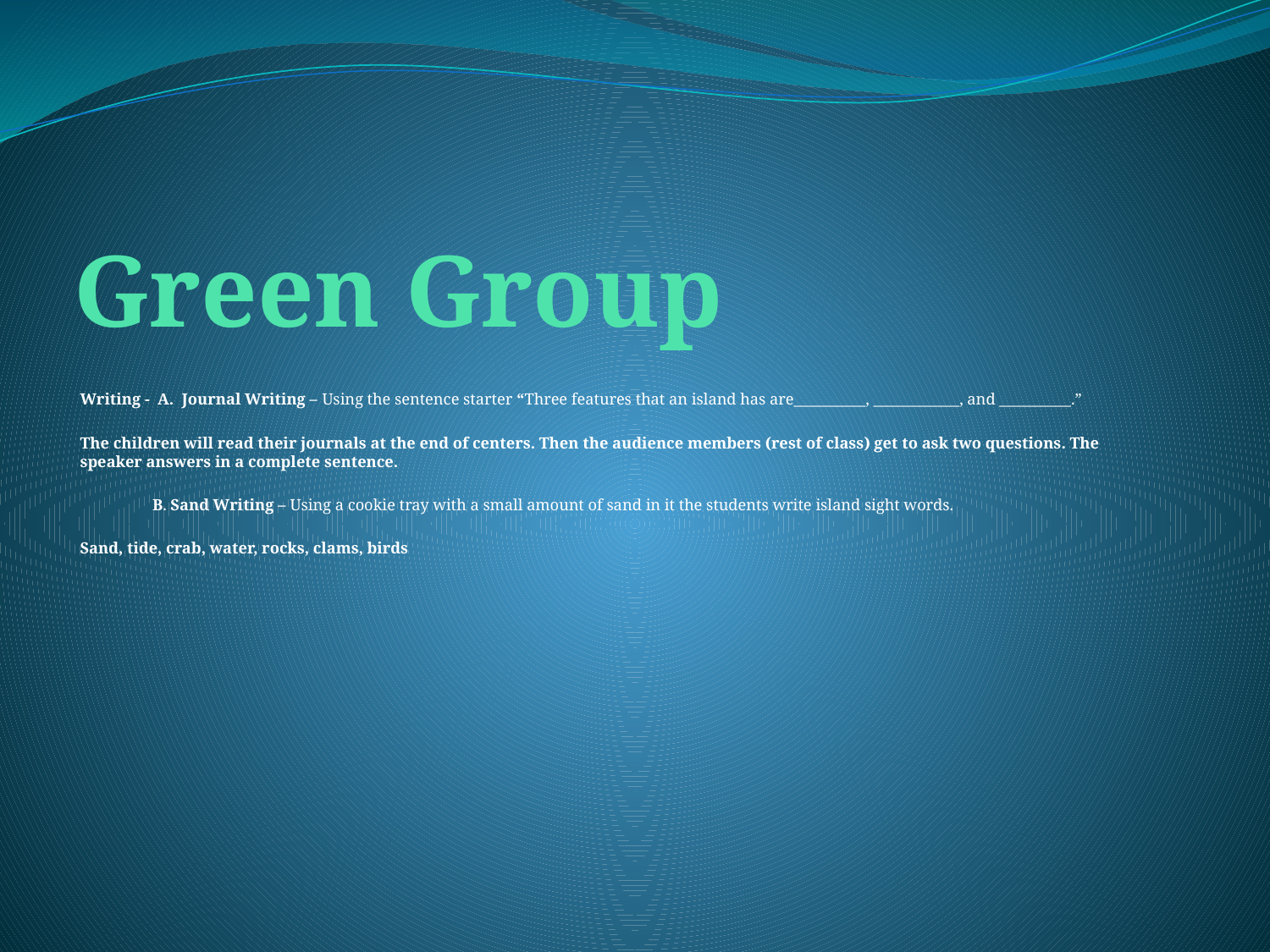

# Green Group

Writing -  A.  Journal Writing – Using the sentence starter “Three features that an island has are__________, ____________, and __________.”

The children will read their journals at the end of centers. Then the audience members (rest of class) get to ask two questions. The speaker answers in a complete sentence.

                  B. Sand Writing – Using a cookie tray with a small amount of sand in it the students write island sight words.

Sand, tide, crab, water, rocks, clams, birds